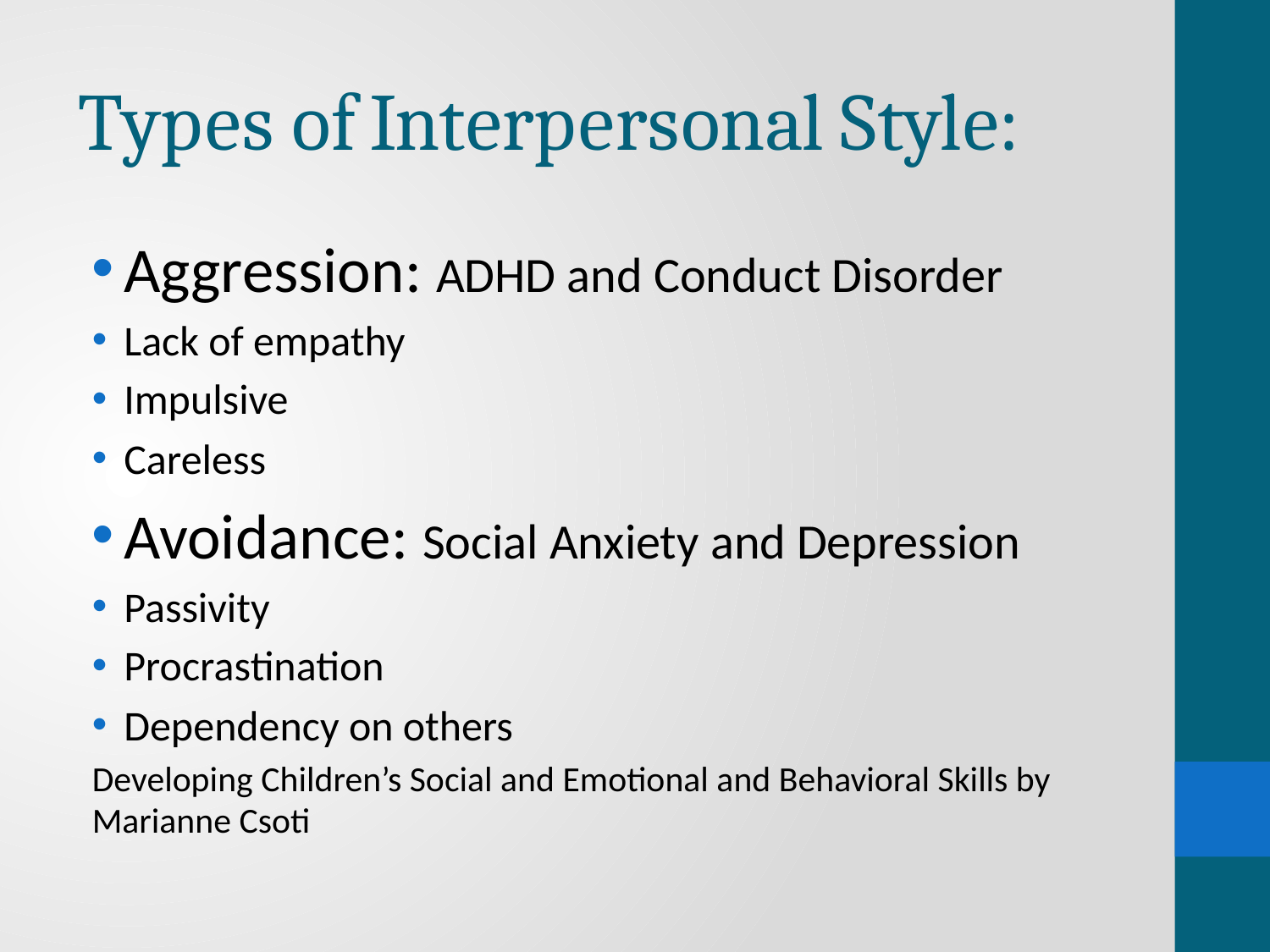

# Types of Interpersonal Style:
Aggression: ADHD and Conduct Disorder
Lack of empathy
Impulsive
Careless
Avoidance: Social Anxiety and Depression
Passivity
Procrastination
Dependency on others
Developing Children’s Social and Emotional and Behavioral Skills by Marianne Csoti